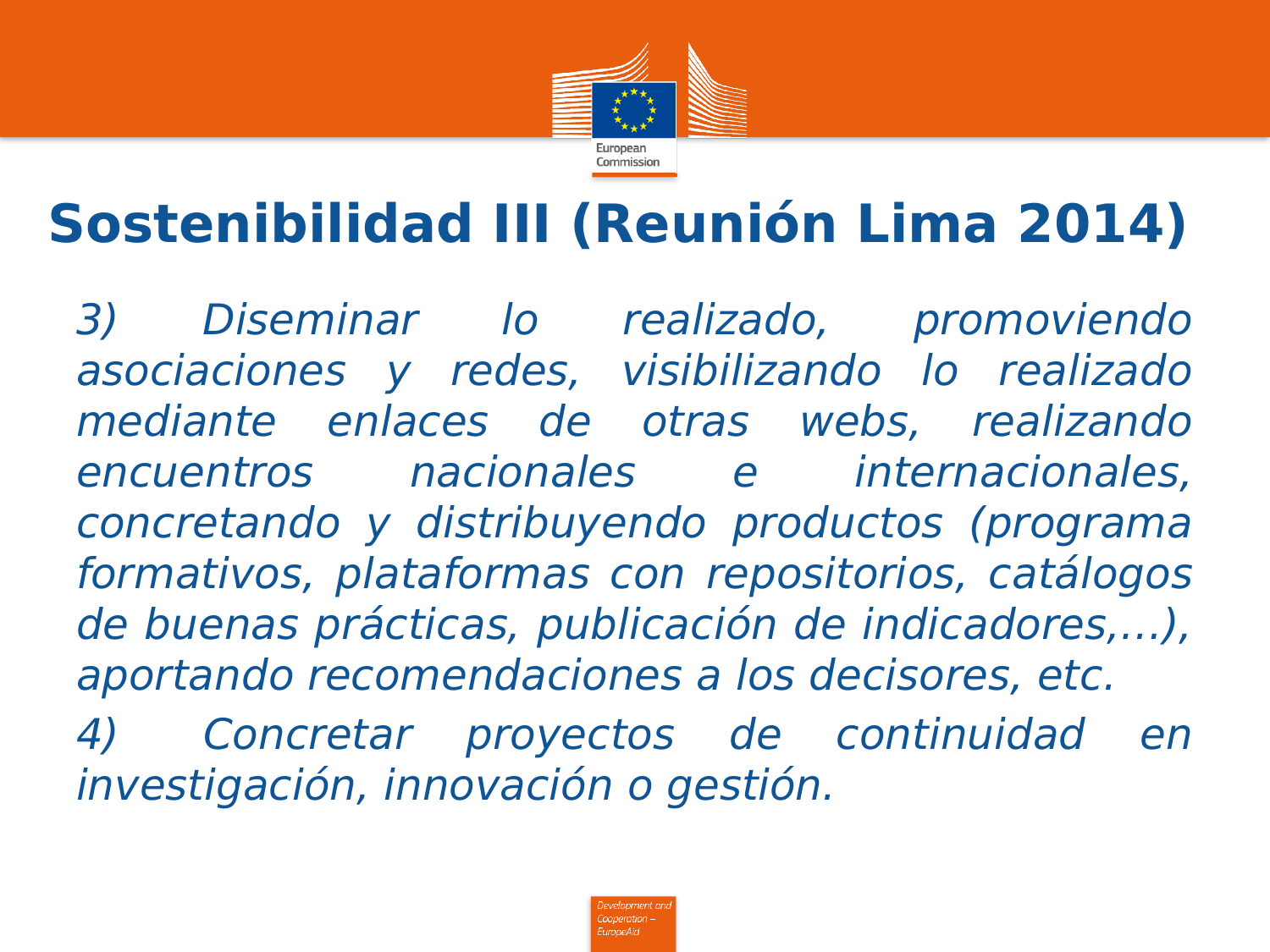

# Sostenibilidad III (Reunión Lima 2014)
3) Diseminar lo realizado, promoviendo asociaciones y redes, visibilizando lo realizado mediante enlaces de otras webs, realizando encuentros nacionales e internacionales, concretando y distribuyendo productos (programa formativos, plataformas con repositorios, catálogos de buenas prácticas, publicación de indicadores,…), aportando recomendaciones a los decisores, etc.
4)	Concretar proyectos de continuidad en investigación, innovación o gestión.